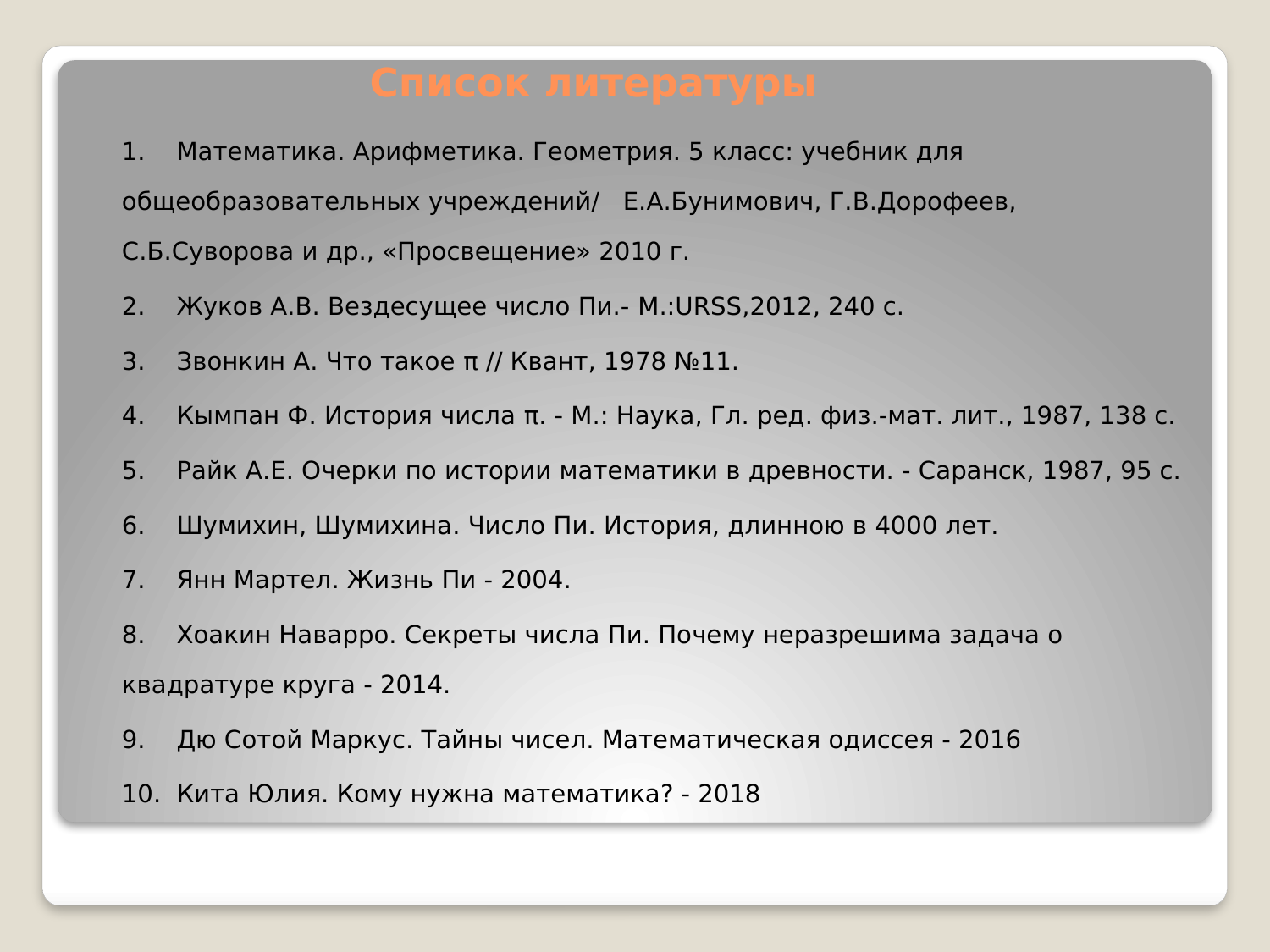

# Список литературы

1.    Математика. Арифметика. Геометрия. 5 класс: учебник для общеобразовательных учреждений/   Е.А.Бунимович, Г.В.Дорофеев, С.Б.Суворова и др., «Просвещение» 2010 г.
2.    Жуков А.В. Вездесущее число Пи.- M.:URSS,2012, 240 с.
3.    Звонкин А. Что такое π // Квант, 1978 №11.
4.    Кымпан Ф. История числа π. - М.: Наука, Гл. ред. физ.-мат. лит., 1987, 138 с.
5.    Райк А.Е. Очерки по истории математики в древности. - Саранск, 1987, 95 с.
6.    Шумихин, Шумихина. Число Пи. История, длинною в 4000 лет.
7.    Янн Мартел. Жизнь Пи - 2004.
8.    Хоакин Наварро. Секреты числа Пи. Почему неразрешима задача о квадратуре круга - 2014.
9.    Дю Сотой Маркус. Тайны чисел. Математическая одиссея - 2016
10.  Кита Юлия. Кому нужна математика? - 2018